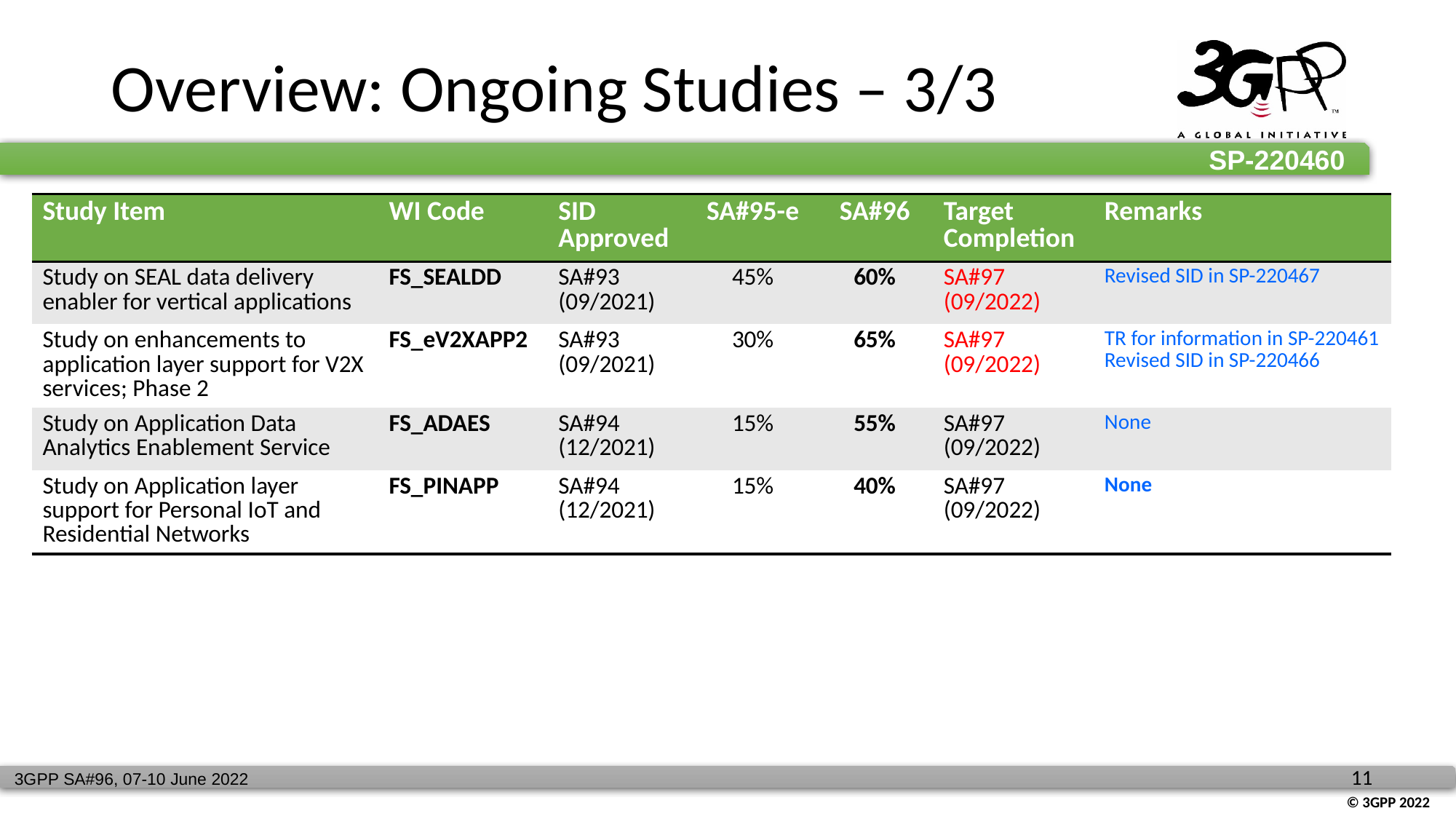

# Overview: Ongoing Studies – 3/3
| Study Item | WI Code | SID Approved | SA#95-e | SA#96 | Target Completion | Remarks |
| --- | --- | --- | --- | --- | --- | --- |
| Study on SEAL data delivery enabler for vertical applications | FS\_SEALDD | SA#93 (09/2021) | 45% | 60% | SA#97 (09/2022) | Revised SID in SP-220467 |
| Study on enhancements to application layer support for V2X services; Phase 2 | FS\_eV2XAPP2 | SA#93 (09/2021) | 30% | 65% | SA#97 (09/2022) | TR for information in SP-220461 Revised SID in SP-220466 |
| Study on Application Data Analytics Enablement Service | FS\_ADAES | SA#94 (12/2021) | 15% | 55% | SA#97 (09/2022) | None |
| Study on Application layer support for Personal IoT and Residential Networks | FS\_PINAPP | SA#94 (12/2021) | 15% | 40% | SA#97 (09/2022) | None |